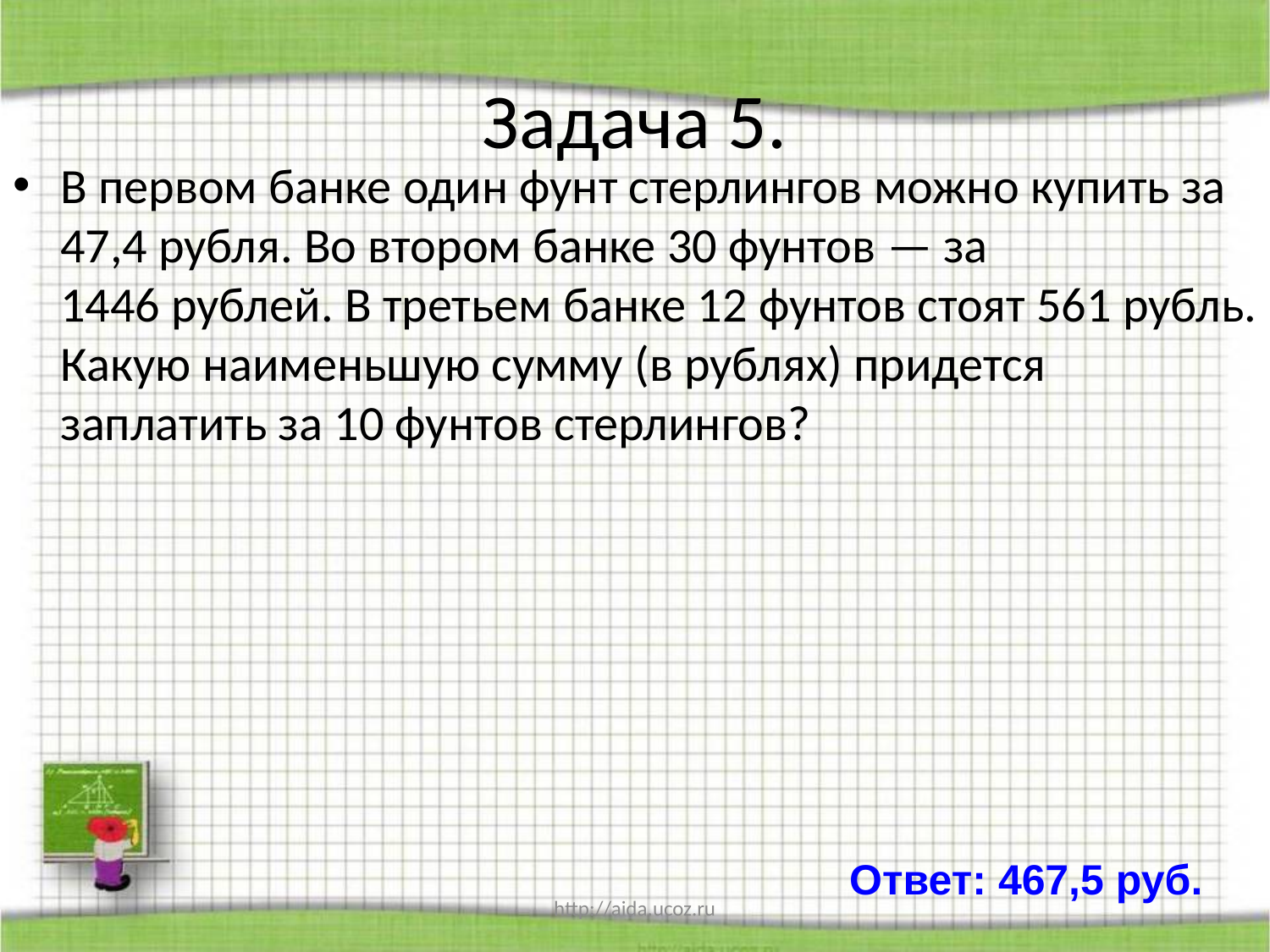

# Задача 5.
В первом банке один фунт стерлингов можно купить за 47,4 рубля. Во втором банке 30 фунтов — за 1446 рублей. В третьем банке 12 фунтов стоят 561 рубль. Какую наименьшую сумму (в рублях) придется заплатить за 10 фунтов стерлингов?
Ответ: 467,5 руб.
http://aida.ucoz.ru